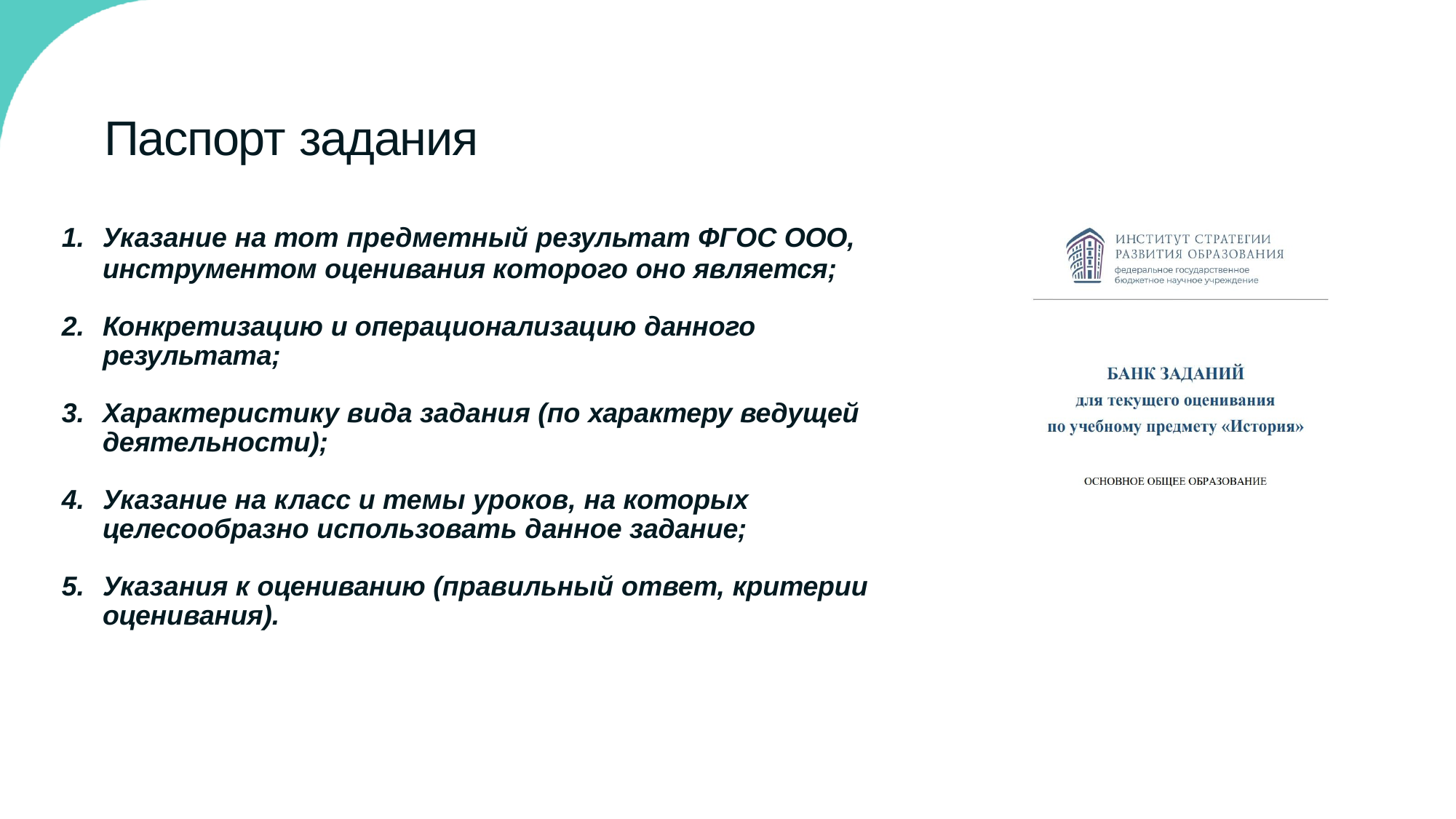

# Паспорт задания
Указание на тот предметный результат ФГОС ООО,
инструментом оценивания которого оно является;
Конкретизацию и операционализацию данного результата;
Характеристику вида задания (по характеру ведущей деятельности);
Указание на класс и темы уроков, на которых целесообразно использовать данное задание;
Указания к оцениванию (правильный ответ, критерии оценивания).